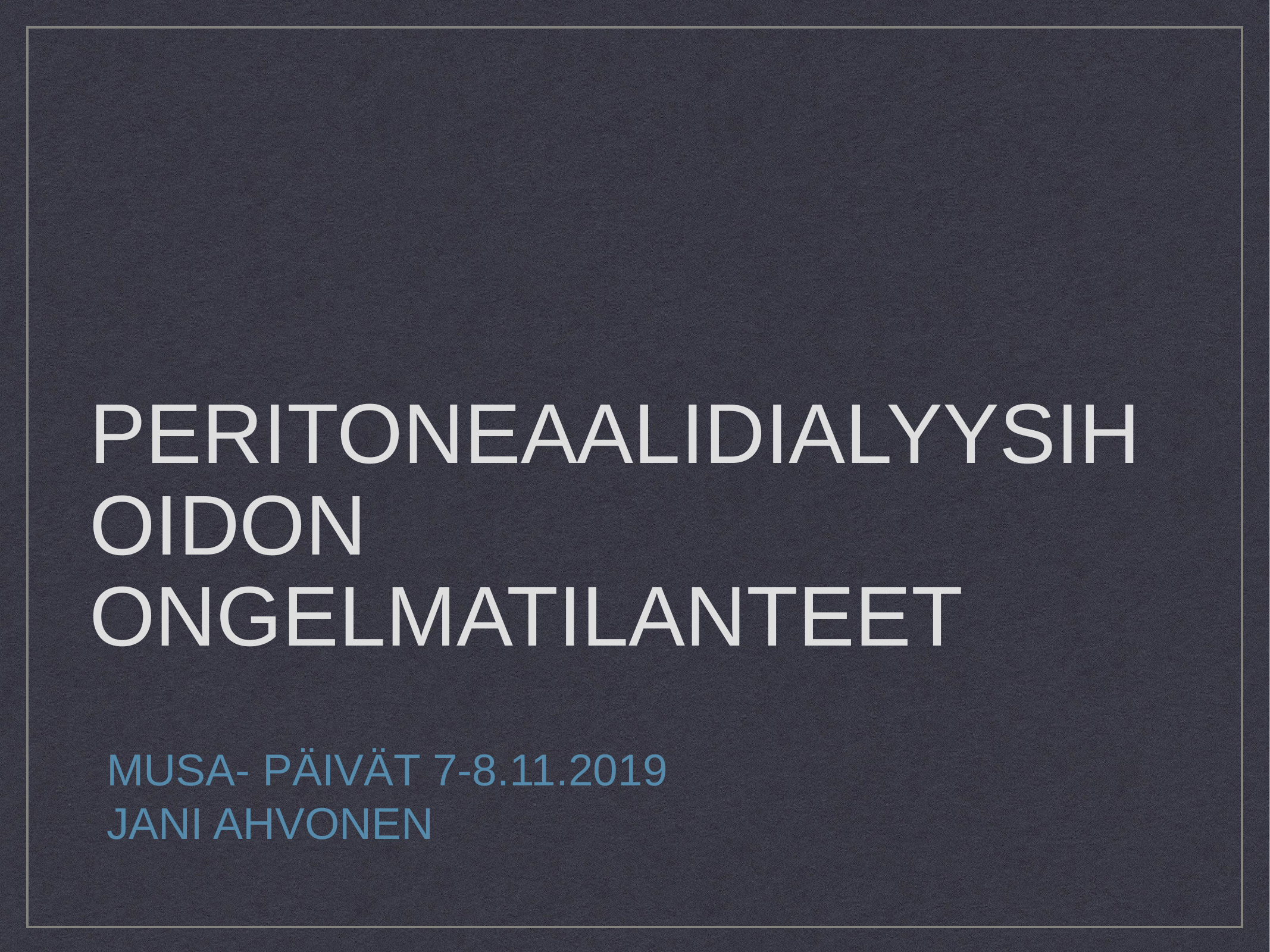

# Peritoneaalidialyysihoidon
Ongelmatilanteet
MUSA- päivät 7-8.11.2019
Jani Ahvonen